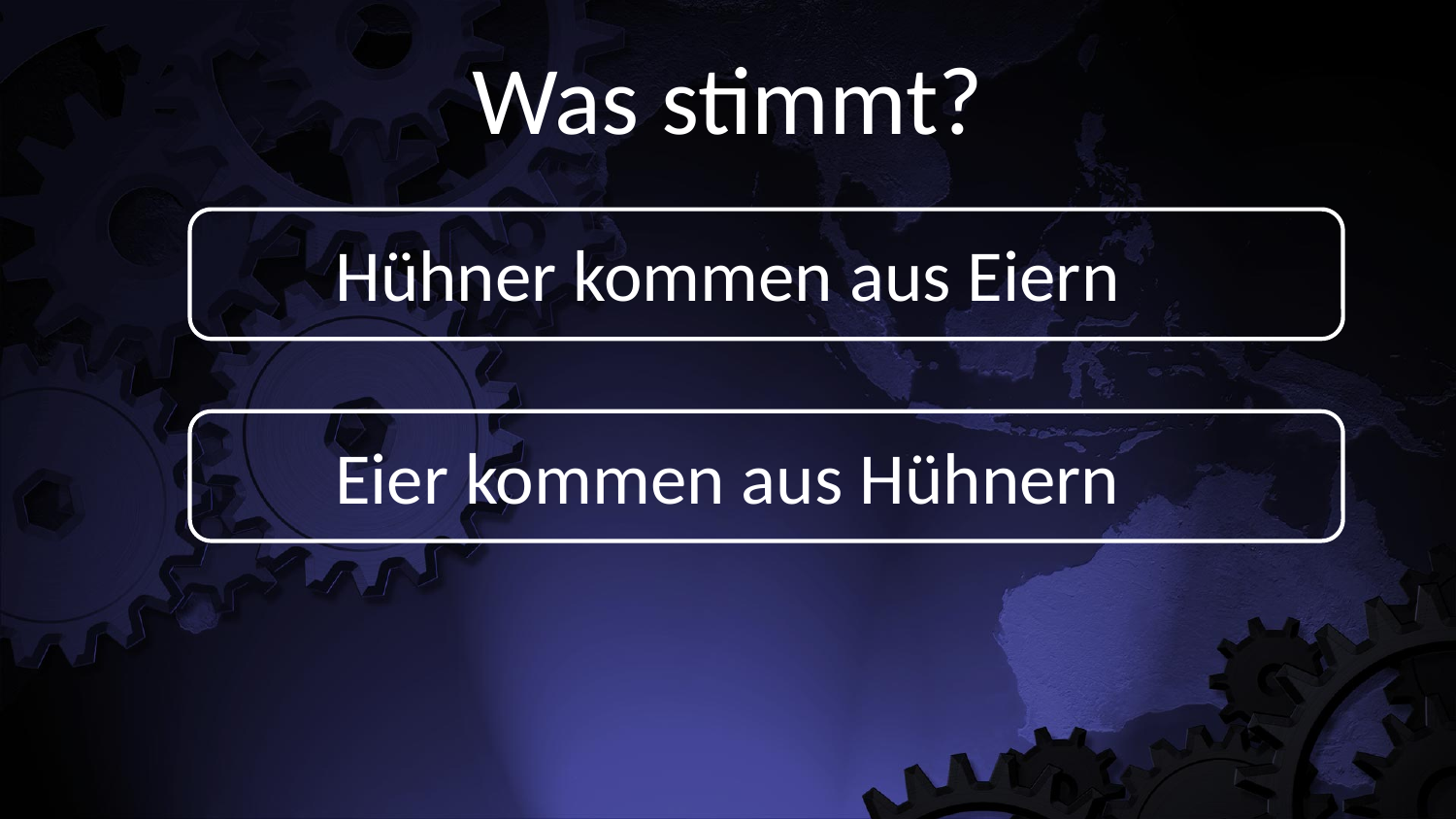

Was stimmt?

Hühner kommen aus Eiern

Eier kommen aus Hühnern